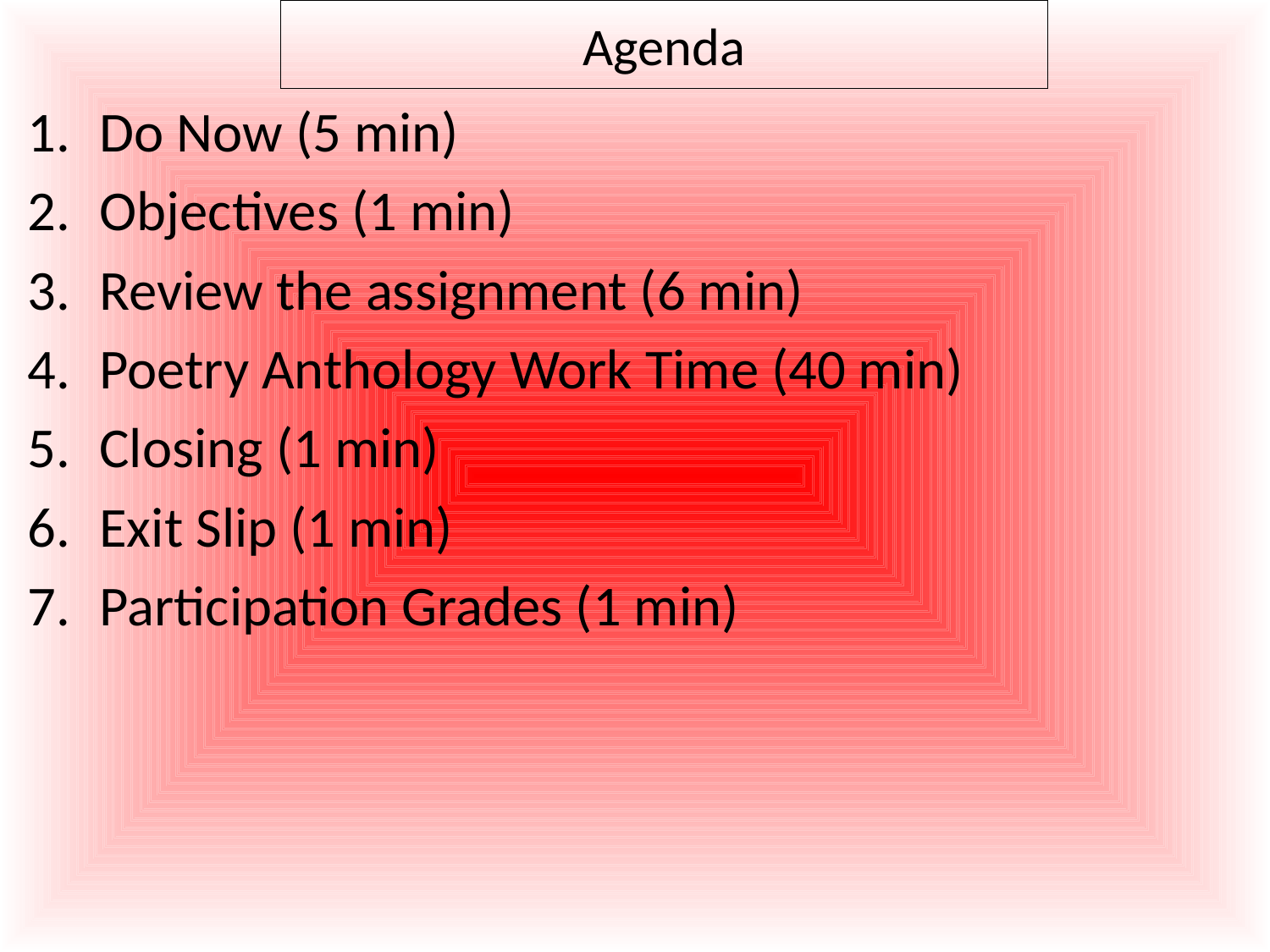

Agenda
Do Now (5 min)
Objectives (1 min)
Review the assignment (6 min)
Poetry Anthology Work Time (40 min)
Closing (1 min)
Exit Slip (1 min)
Participation Grades (1 min)